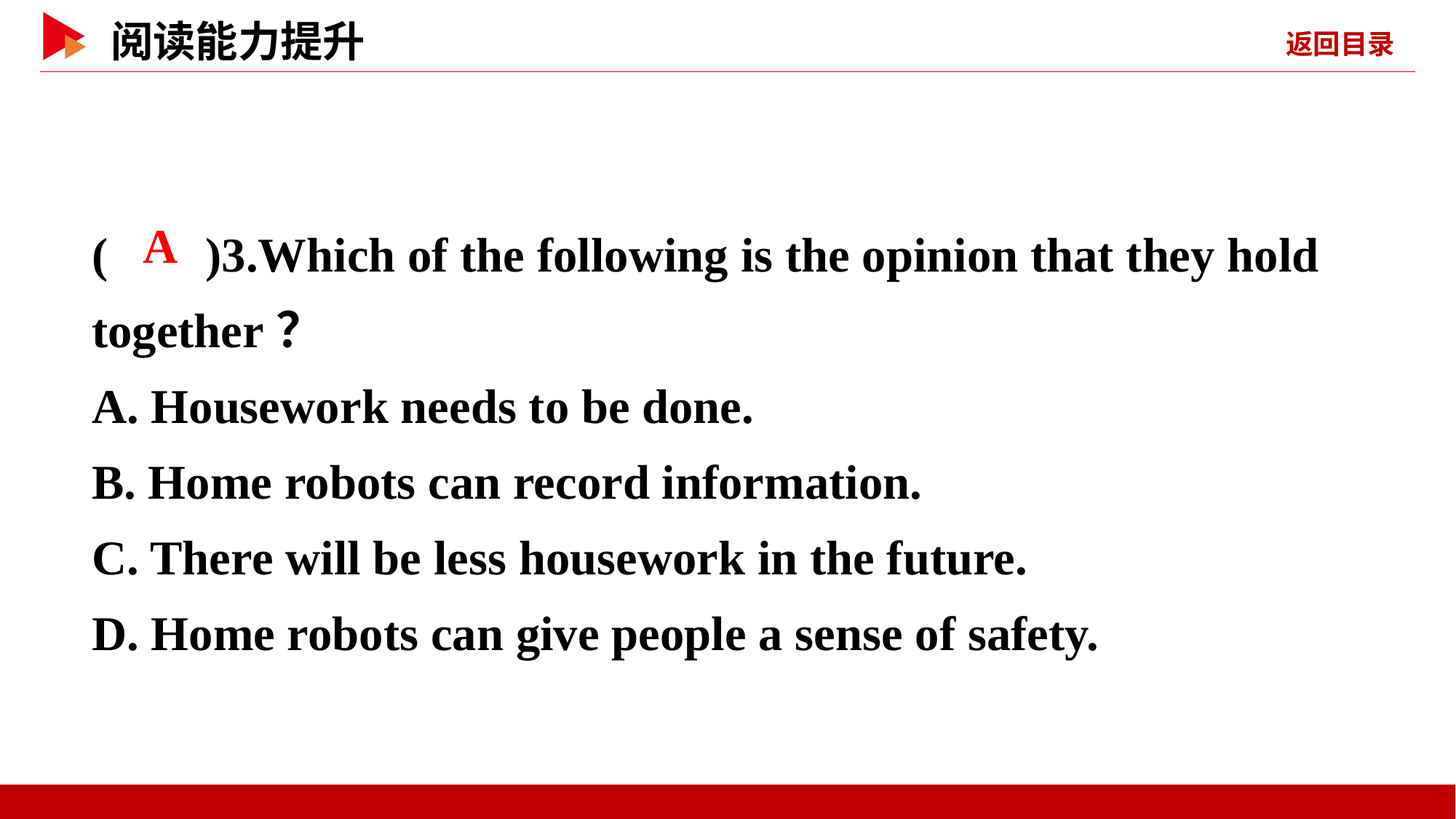

(        )3.Which of the following is the opinion that they hold together？
A. Housework needs to be done.
B. Home robots can record information.
C. There will be less housework in the future.
D. Home robots can give people a sense of safety.
   A